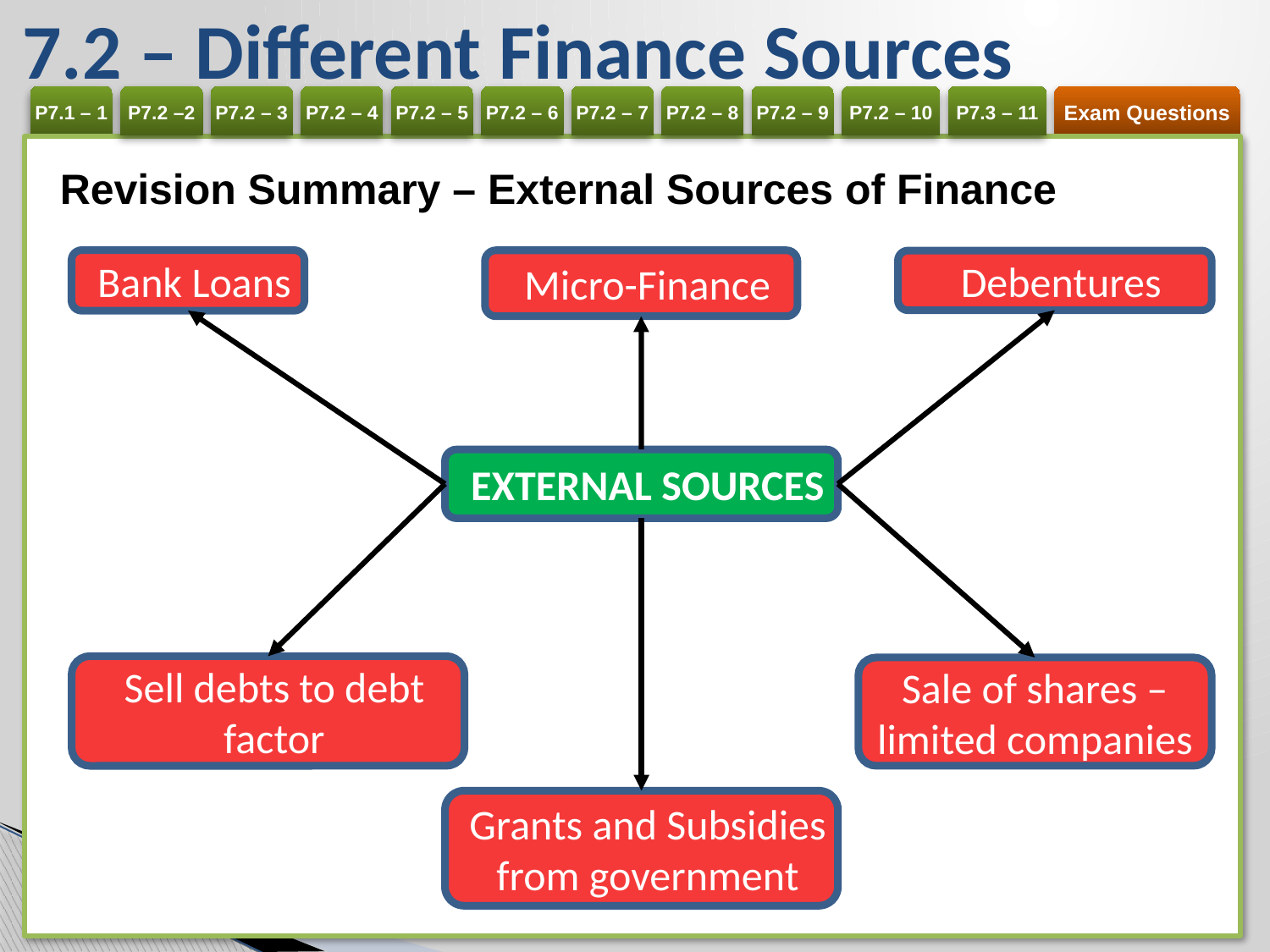

# 7.2 – Different Finance Sources
Revision Summary – External Sources of Finance
Bank Loans
Micro-Finance
Debentures
EXTERNAL SOURCES
Sell debts to debt factor
Sale of shares – limited companies
Grants and Subsidies from government